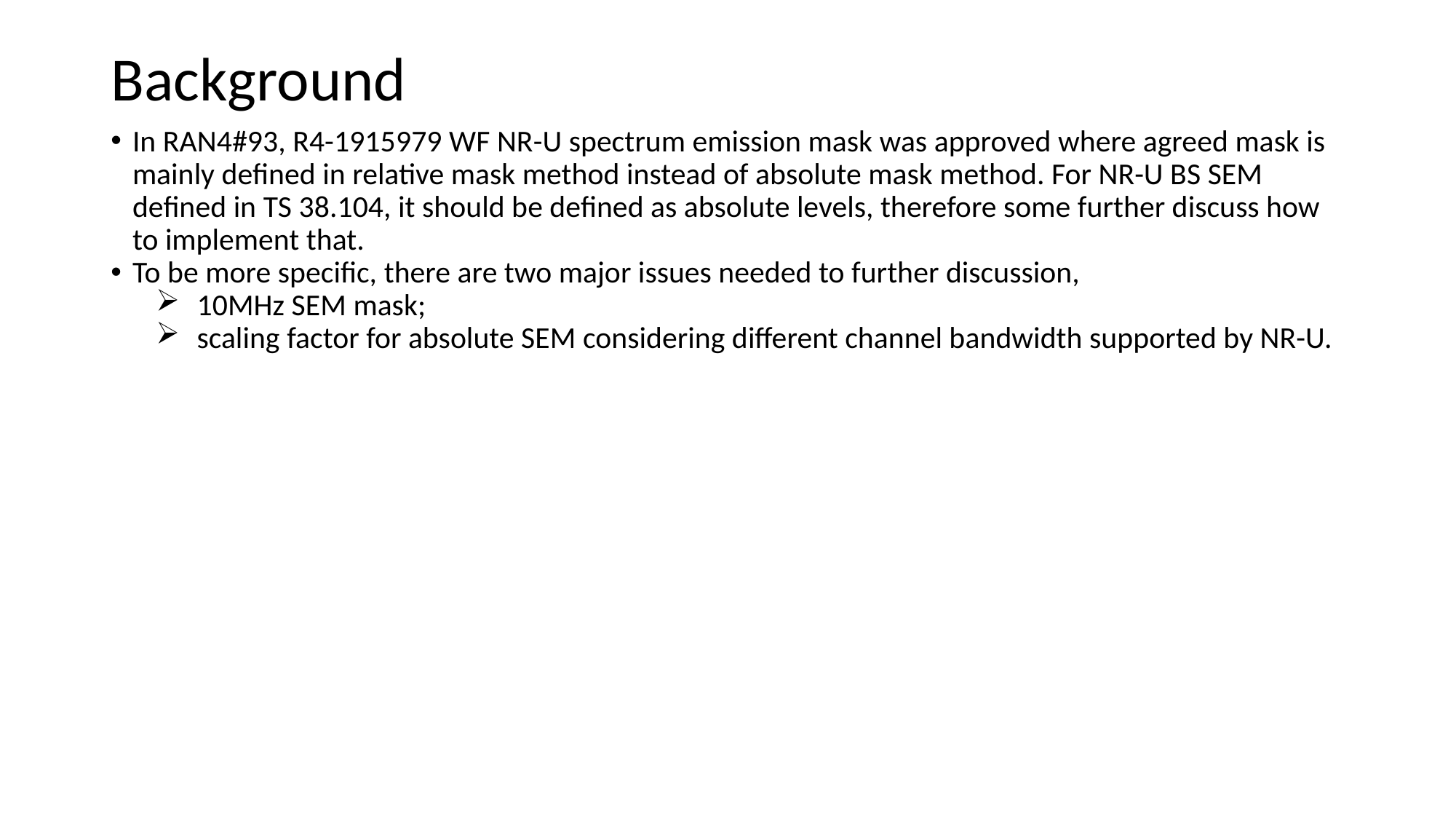

# Background
In RAN4#93, R4-1915979 WF NR-U spectrum emission mask was approved where agreed mask is mainly defined in relative mask method instead of absolute mask method. For NR-U BS SEM defined in TS 38.104, it should be defined as absolute levels, therefore some further discuss how to implement that.
To be more specific, there are two major issues needed to further discussion,
10MHz SEM mask;
scaling factor for absolute SEM considering different channel bandwidth supported by NR-U.

2